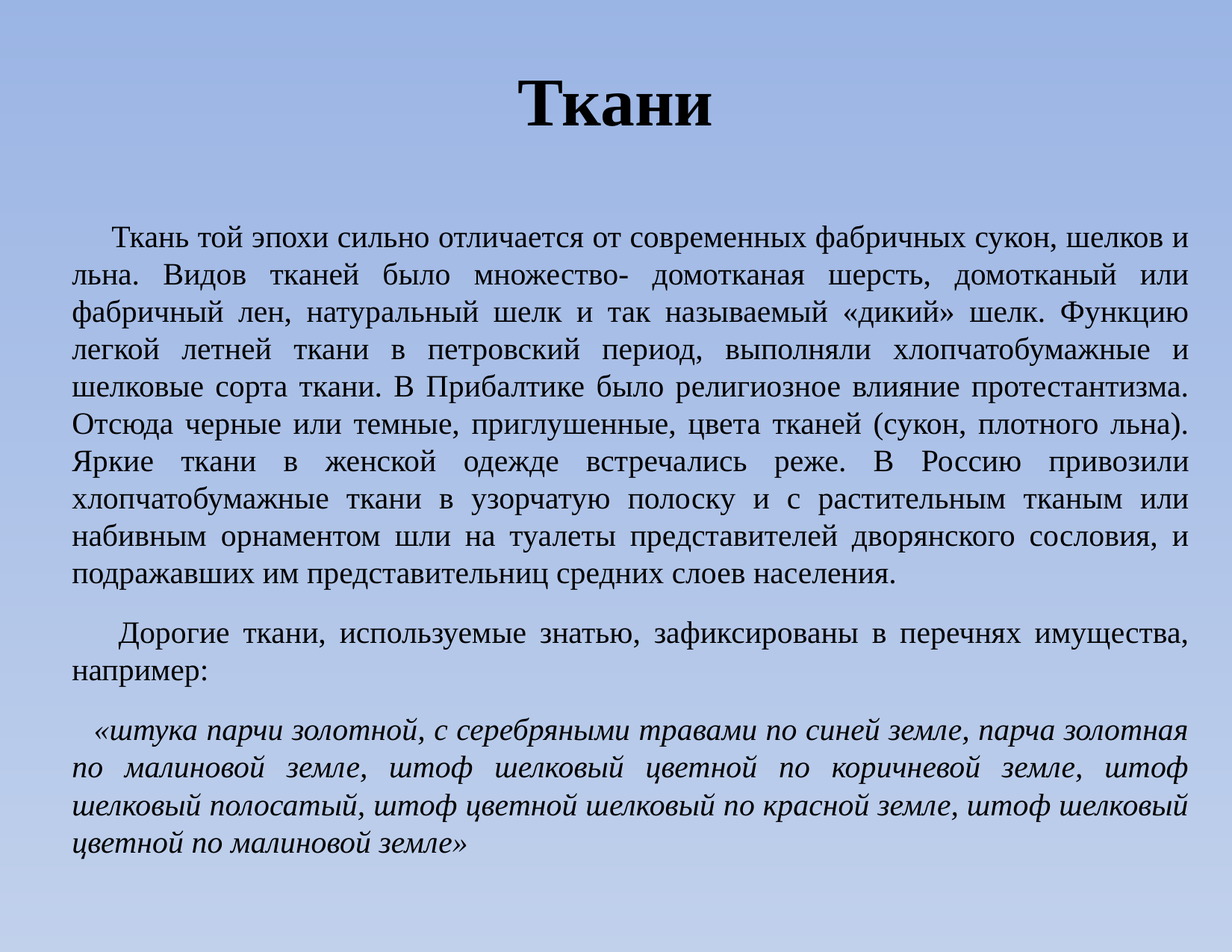

Ткани
# Ткань той эпохи сильно отличается от современных фабричных сукон, шелков и льна. Видов тканей было множество- домотканая шерсть, домотканый или фабричный лен, натуральный шелк и так называемый «дикий» шелк. Функцию легкой летней ткани в петровский период, выполняли хлопчатобумажные и шелковые сорта ткани. В Прибалтике было религиозное влияние протестантизма. Отсюда черные или темные, приглушенные, цвета тканей (сукон, плотного льна). Яркие ткани в женской одежде встречались реже. В Россию привозили хлопчатобумажные ткани в узорчатую полоску и с растительным тканым или набивным орнаментом шли на туалеты представителей дворянского сословия, и подражавших им представительниц средних слоев населения.
       Дорогие ткани, используемые знатью, зафиксированы в перечнях имущества, например:
        «штука парчи золотной, с серебряными травами по синей земле, парча золотная по малиновой земле, штоф шелковый цветной по коричневой земле, штоф шелковый полосатый, штоф цветной шелковый по красной земле, штоф шелковый цветной по малиновой земле»